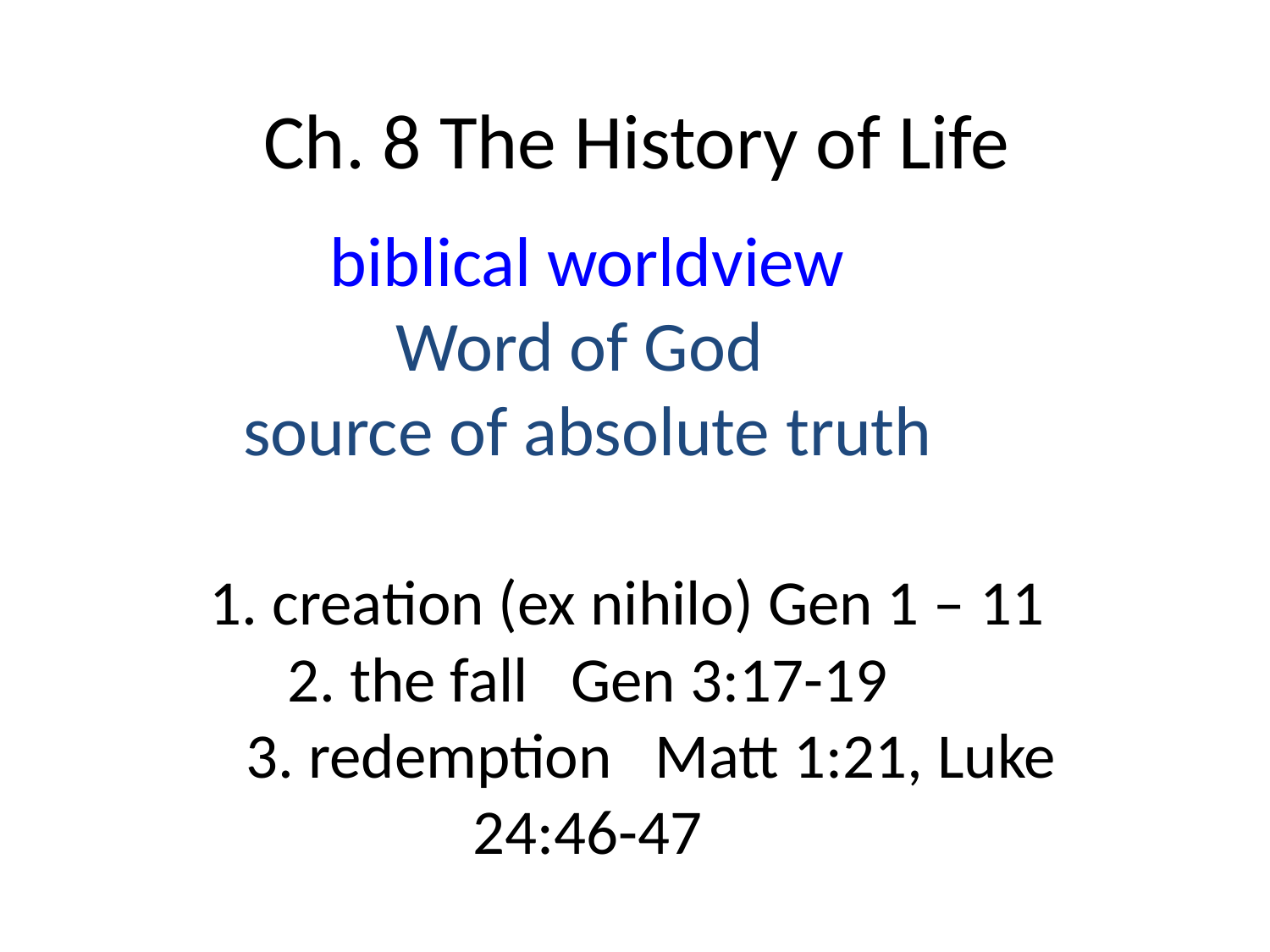

# Ch. 8 The History of Life

biblical worldview
Word of God
source of absolute truth

     1. creation (ex nihilo) Gen 1 – 11
2. the fall   Gen 3:17-19
	3. redemption   Matt 1:21, Luke 24:46-47